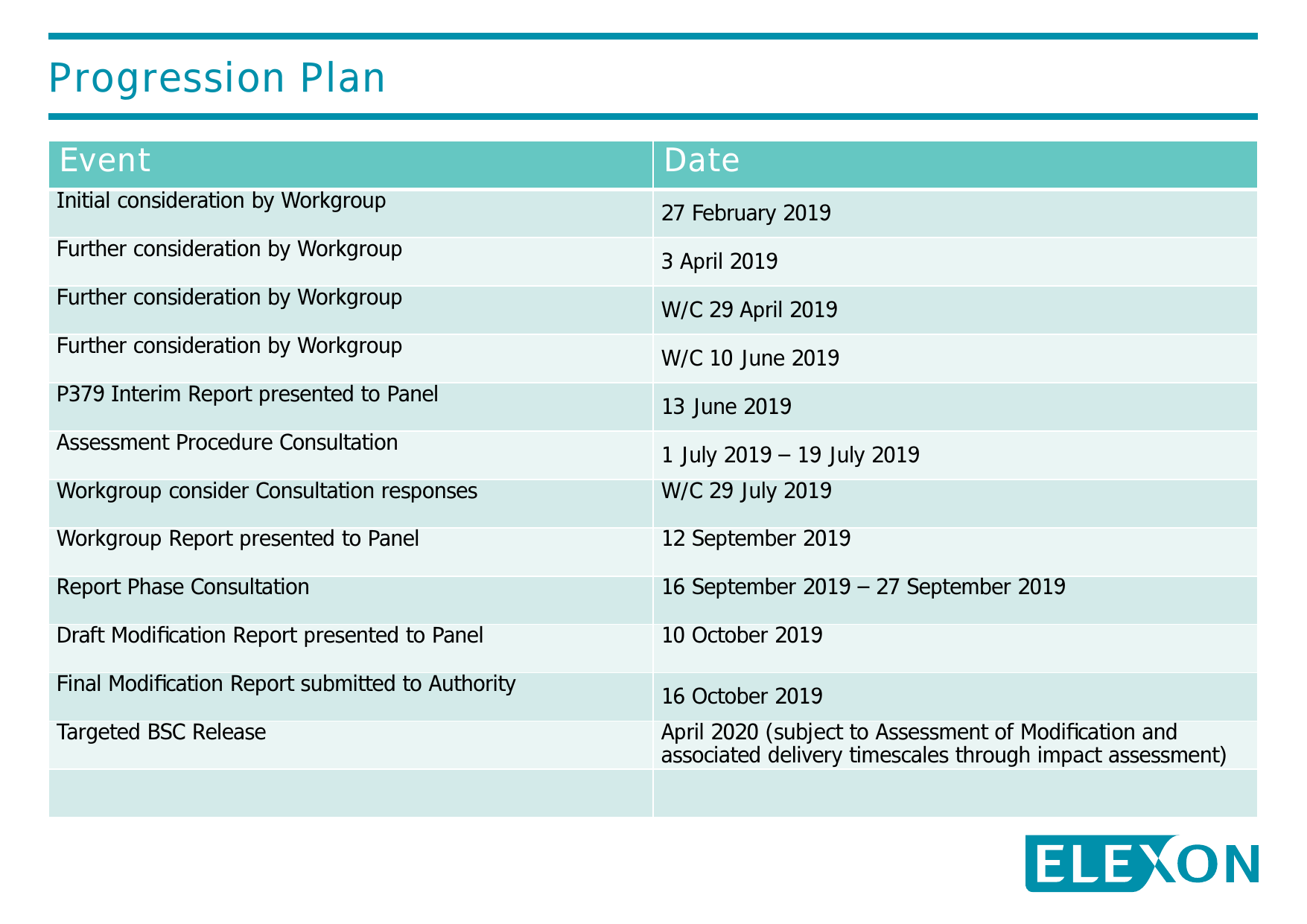

# Progression Plan
| Event | Date |
| --- | --- |
| Initial consideration by Workgroup | 27 February 2019 |
| Further consideration by Workgroup | 3 April 2019 |
| Further consideration by Workgroup | W/C 29 April 2019 |
| Further consideration by Workgroup | W/C 10 June 2019 |
| P379 Interim Report presented to Panel | 13 June 2019 |
| Assessment Procedure Consultation | 1 July 2019 – 19 July 2019 |
| Workgroup consider Consultation responses | W/C 29 July 2019 |
| Workgroup Report presented to Panel | 12 September 2019 |
| Report Phase Consultation | 16 September 2019 – 27 September 2019 |
| Draft Modification Report presented to Panel | 10 October 2019 |
| Final Modification Report submitted to Authority | 16 October 2019 |
| Targeted BSC Release | April 2020 (subject to Assessment of Modification and associated delivery timescales through impact assessment) |
|  |  |